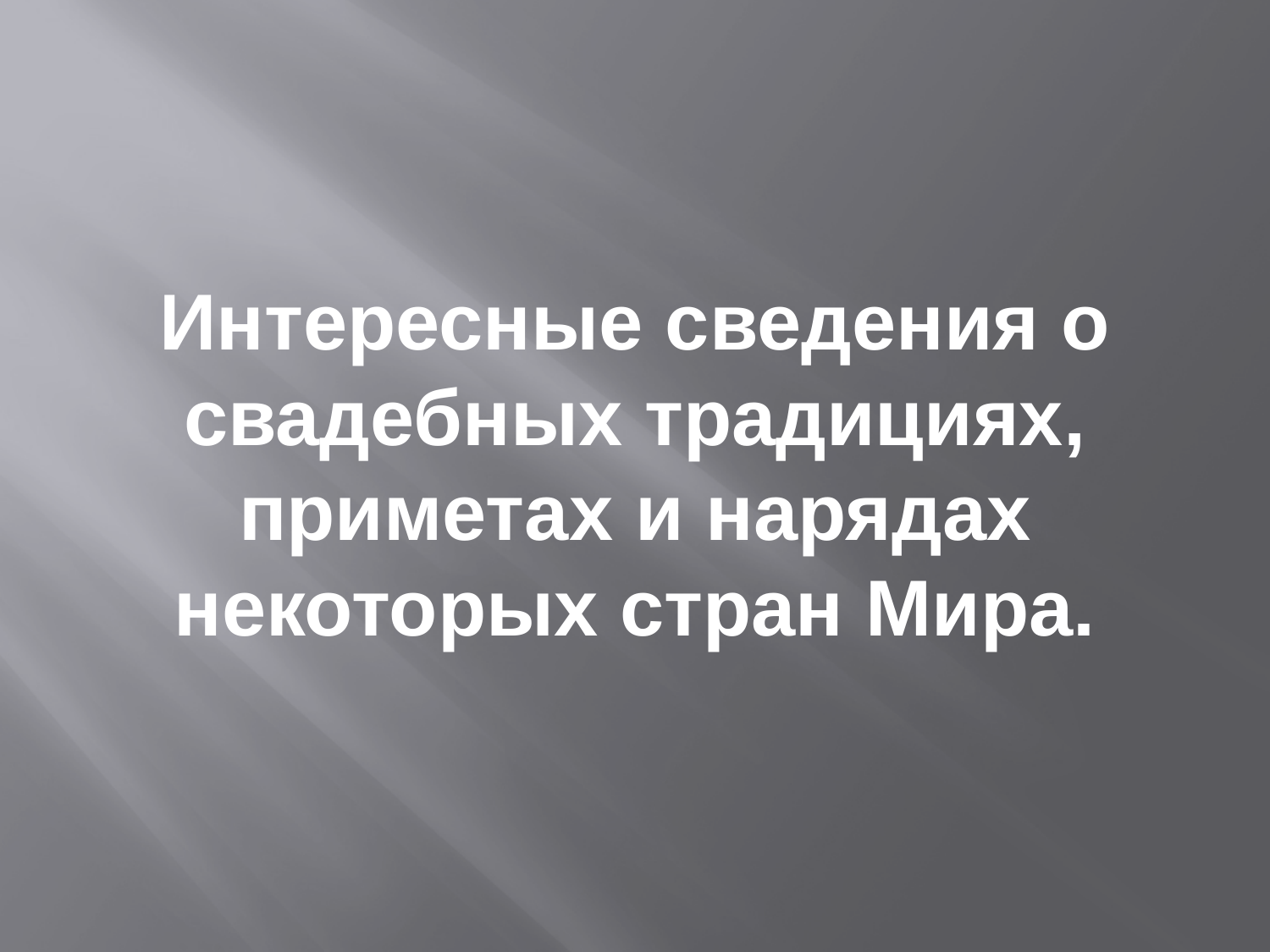

Интересные сведения о свадебных традициях, приметах и нарядах некоторых стран Мира.